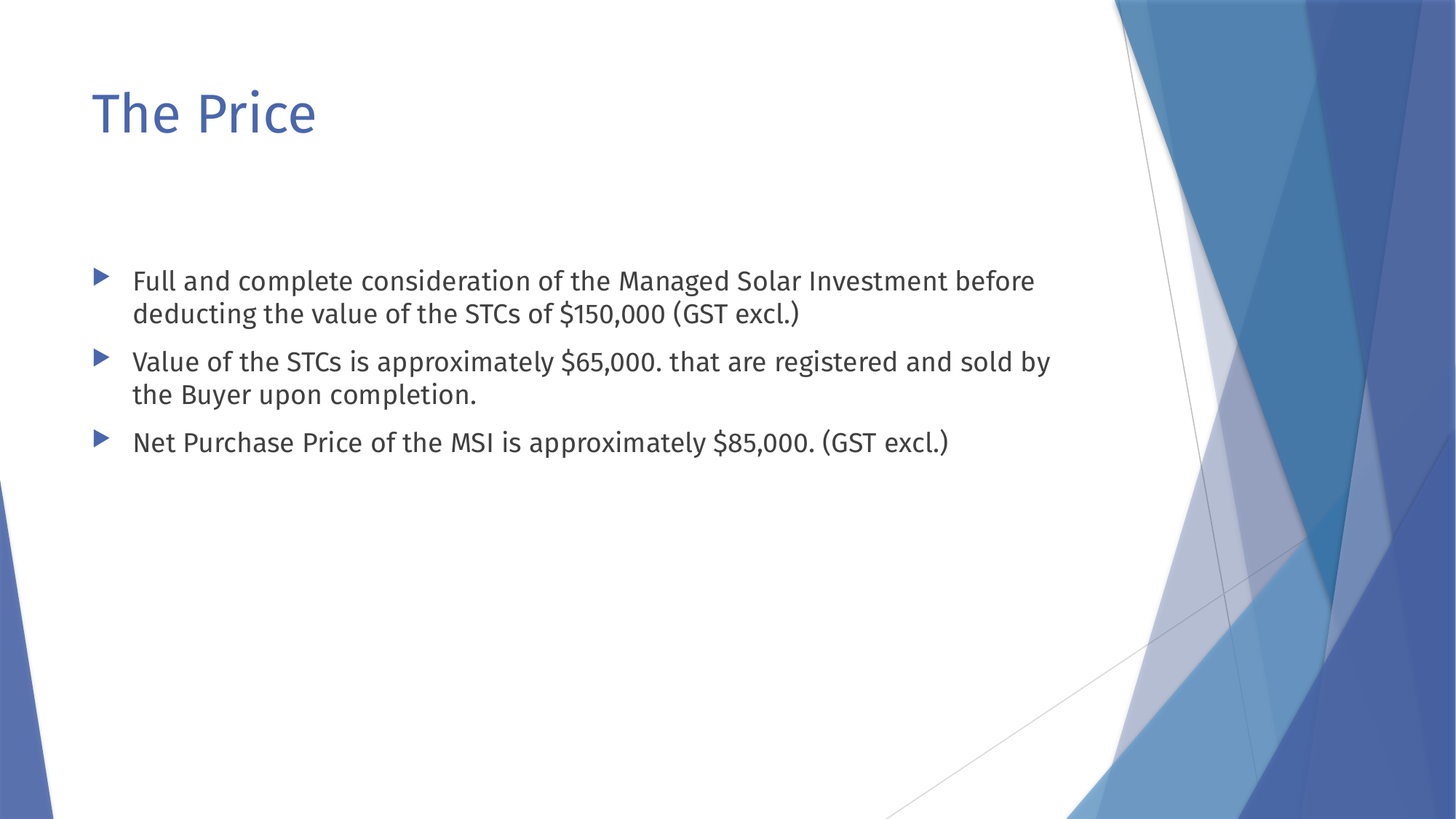

# The Price
Full and complete consideration of the Managed Solar Investment before deducting the value of the STCs of $150,000 (GST excl.)
Value of the STCs is approximately $65,000. that are registered and sold by the Buyer upon completion.
Net Purchase Price of the MSI is approximately $85,000. (GST excl.)